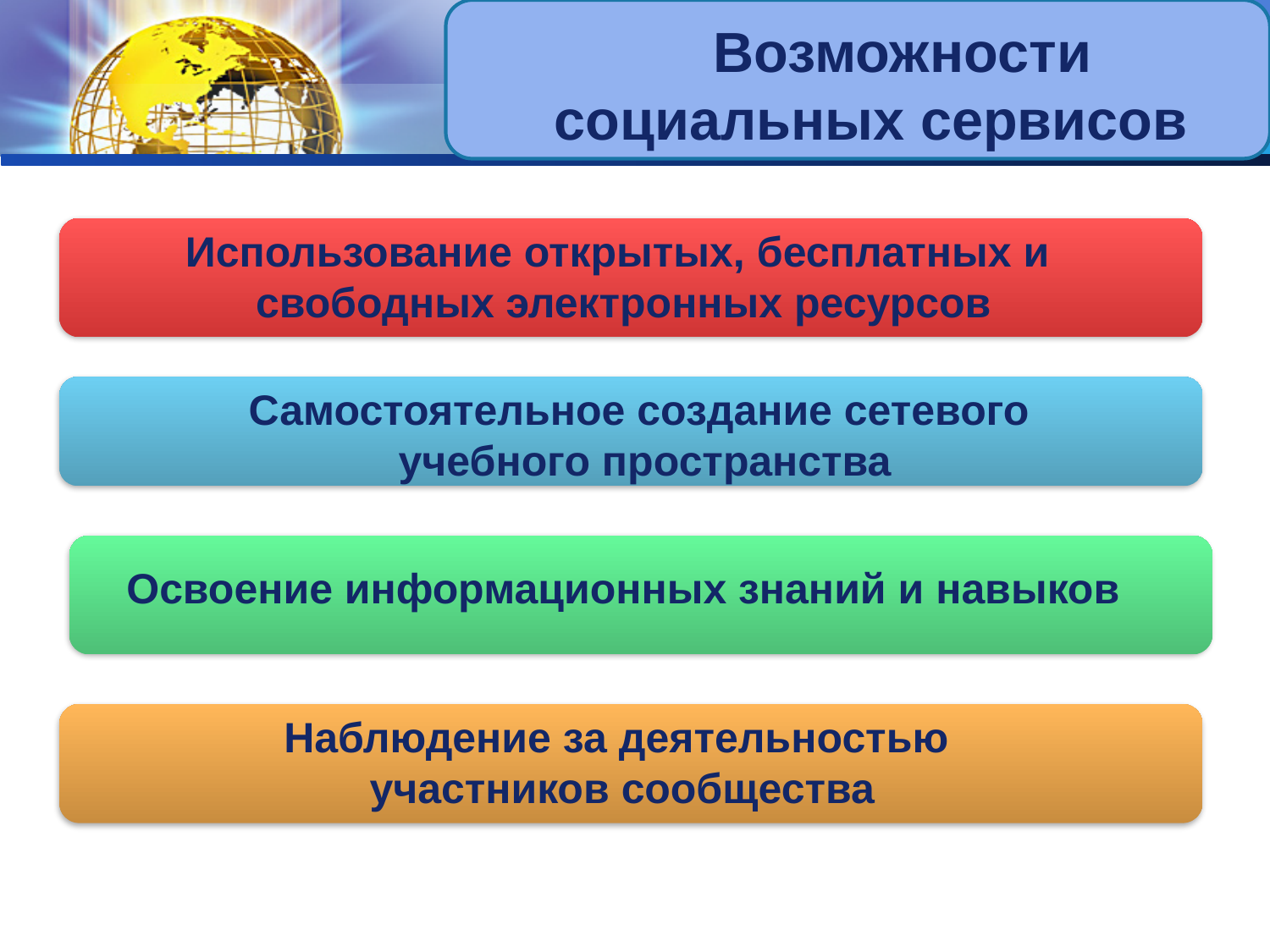

Возможности
      социальных сервисов

Использование открытых, бесплатных и
свободных электронных ресурсов

Самостоятельное создание сетевого
учебного пространства

Освоение информационных знаний и навыков

Наблюдение за деятельностью
участников сообщества